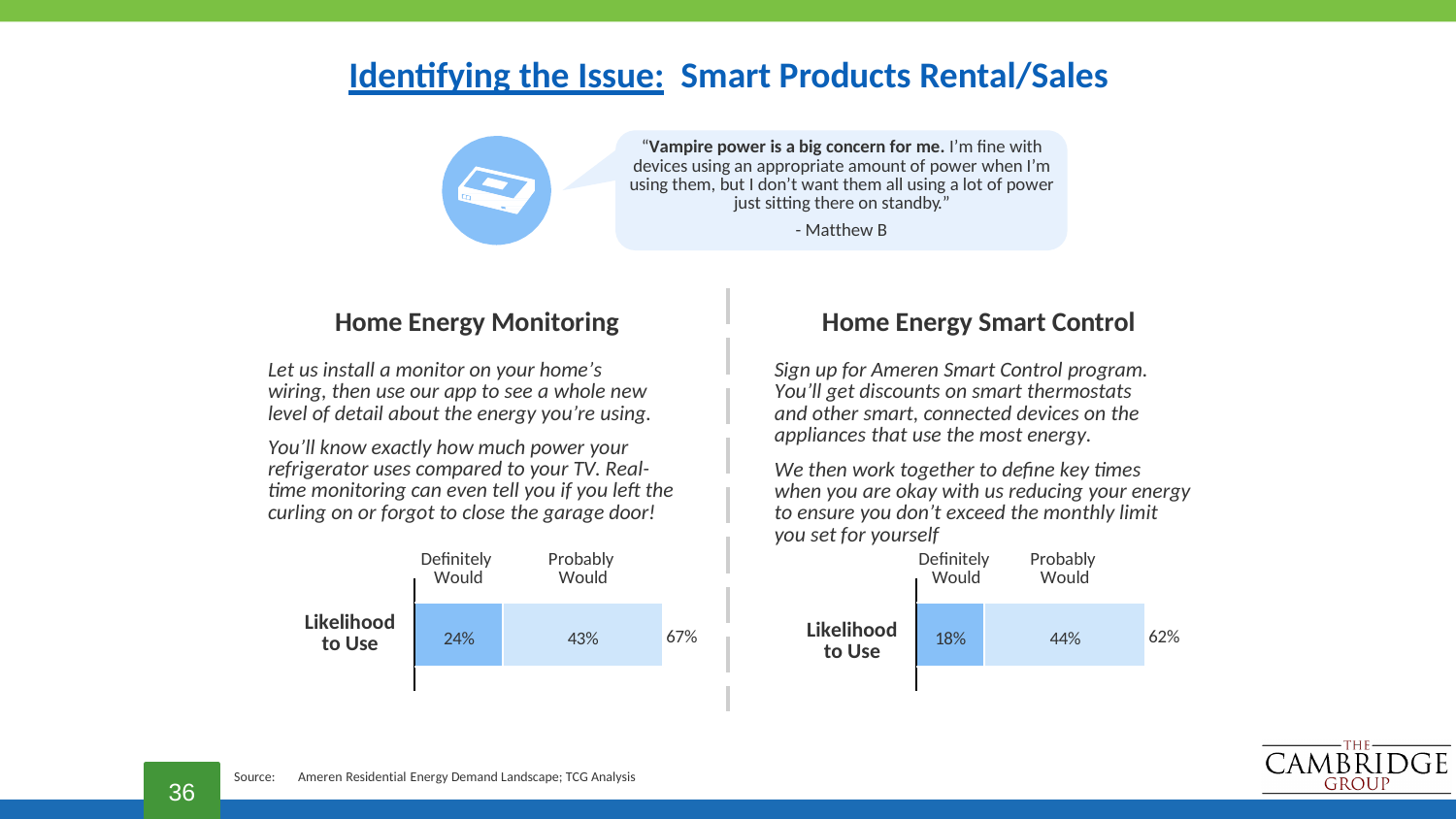

# Identifying the Issue:  Smart Products Rental/Sales

“Vampire power is a big concern for me. I’m fine with devices using an appropriate amount of power when I’m using them, but I don’t want them all using a lot of power just sitting there on standby.”
- Matthew B

Home Energy Monitoring
Let us install a monitor on your home’s wiring, then use our app to see a whole new level of detail about the energy you’re using.
You’ll know exactly how much power your refrigerator uses compared to your TV. Real-time monitoring can even tell you if you left the curling on or forgot to close the garage door!
Home Energy Smart Control
Sign up for Ameren Smart Control program. You’ll get discounts on smart thermostats and other smart, connected devices on the appliances that use the most energy.
We then work together to define key times when you are okay with us reducing your energy to ensure you don’t exceed the monthly limit you set for yourself
Definitely Would
Probably Would
Definitely Would
Probably Would

Likelihood to Use
Likelihood to Use
67%
62%
24%
43%
18%
44%

36
Source:
Ameren Residential Energy Demand Landscape; TCG Analysis